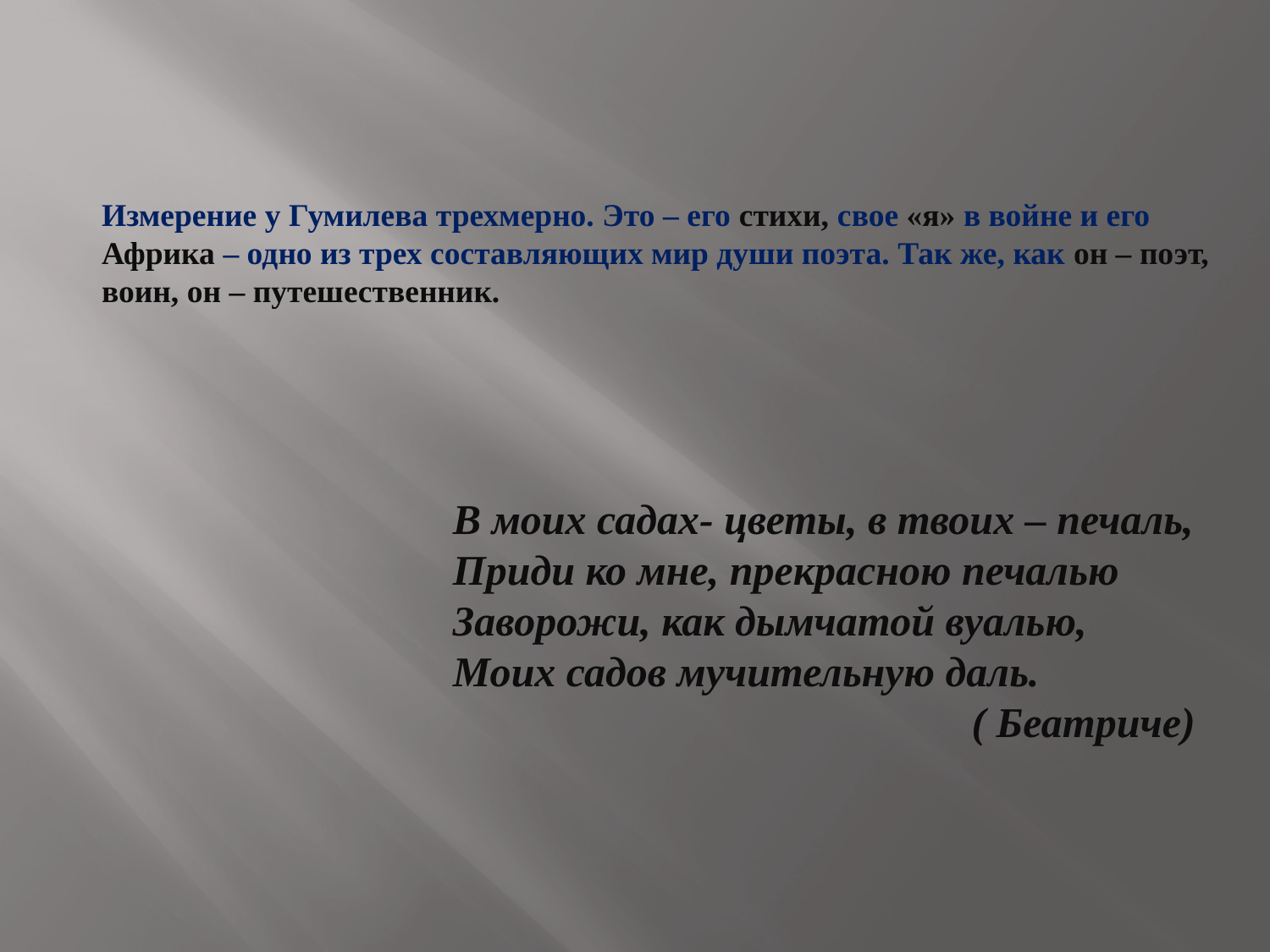

Измерение у Гумилева трехмерно. Это – его стихи, свое «я» в войне и его Африка – одно из трех составляющих мир души поэта. Так же, как он – поэт, воин, он – путешественник.

В моих садах- цветы, в твоих – печаль,
Приди ко мне, прекрасною печалью
Заворожи, как дымчатой вуалью,
Моих садов мучительную даль.
                                                 ( Беатриче)